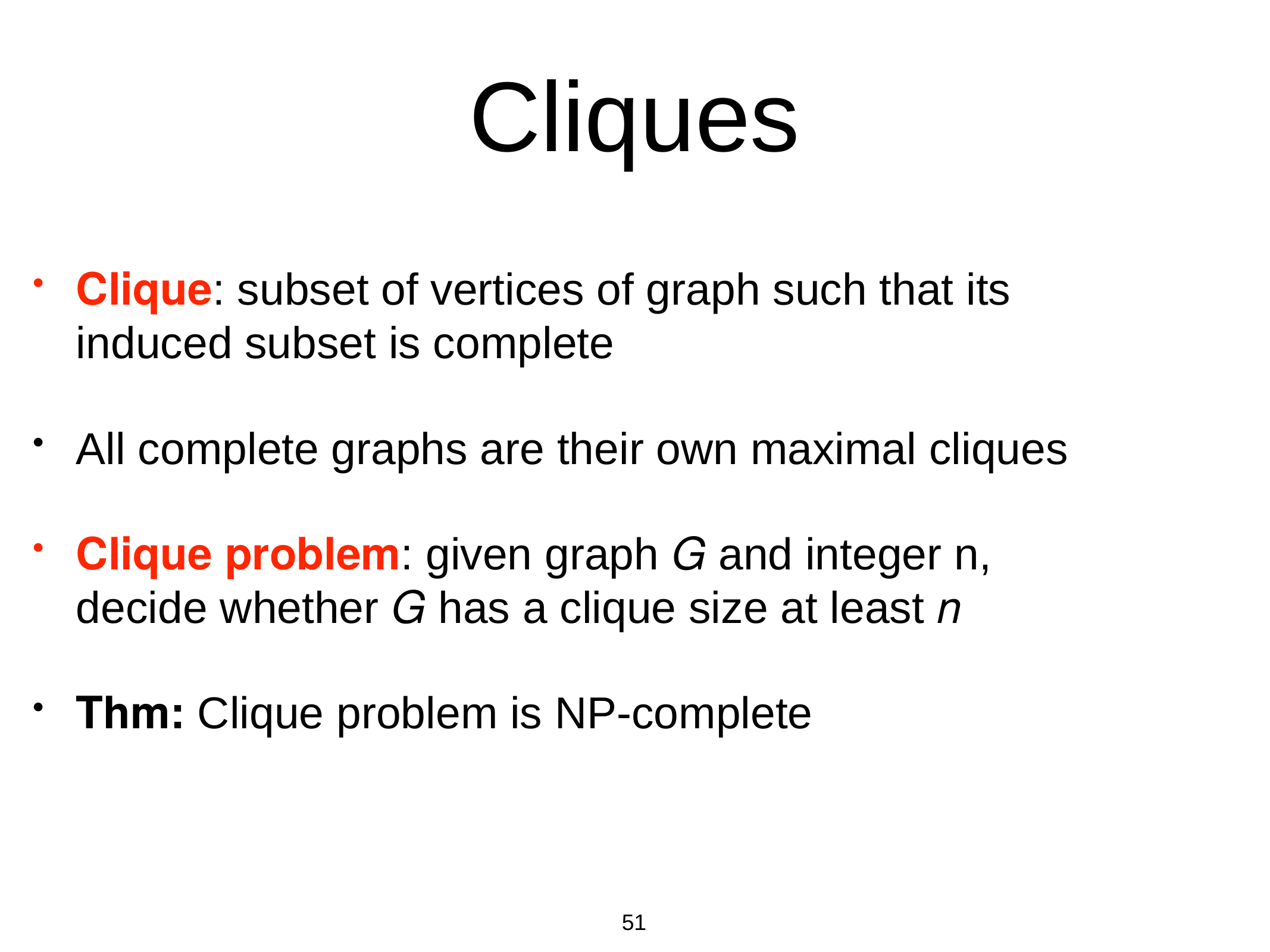

51
# Cliques
Clique: subset of vertices of graph such that its induced subset is complete
All complete graphs are their own maximal cliques
Clique problem: given graph G and integer n, decide whether G has a clique size at least n
Thm: Clique problem is NP-complete